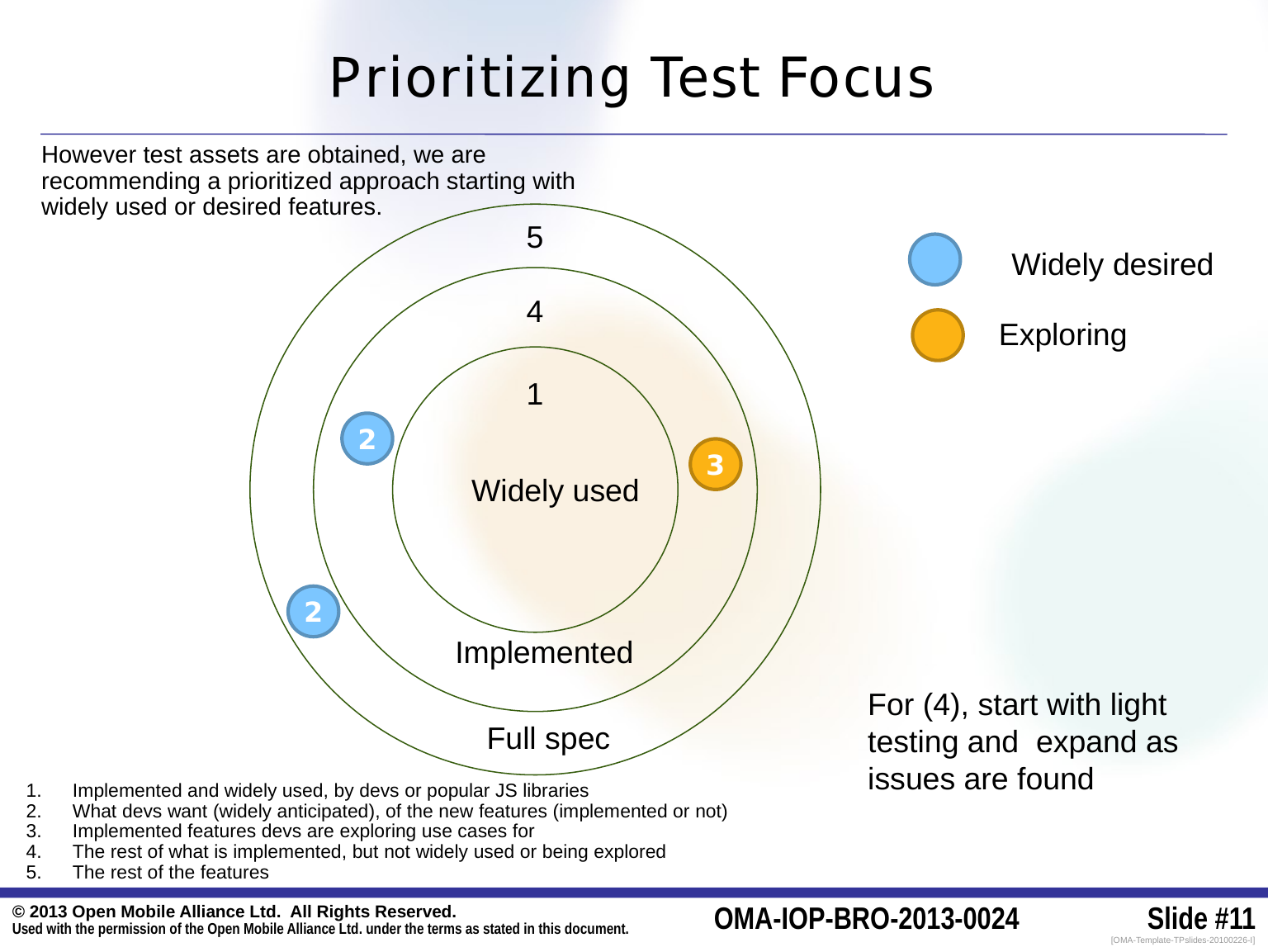

# Prioritizing Test Focus
However test assets are obtained, we are recommending a prioritized approach starting with widely used or desired features.

5

Widely desired

4
Exploring

1
2
3
Widely used
2
Implemented
For (4), start with light testing and  expand as issues are found
Full spec
Implemented and widely used, by devs or popular JS libraries
What devs want (widely anticipated), of the new features (implemented or not)
Implemented features devs are exploring use cases for
The rest of what is implemented, but not widely used or being explored
The rest of the features